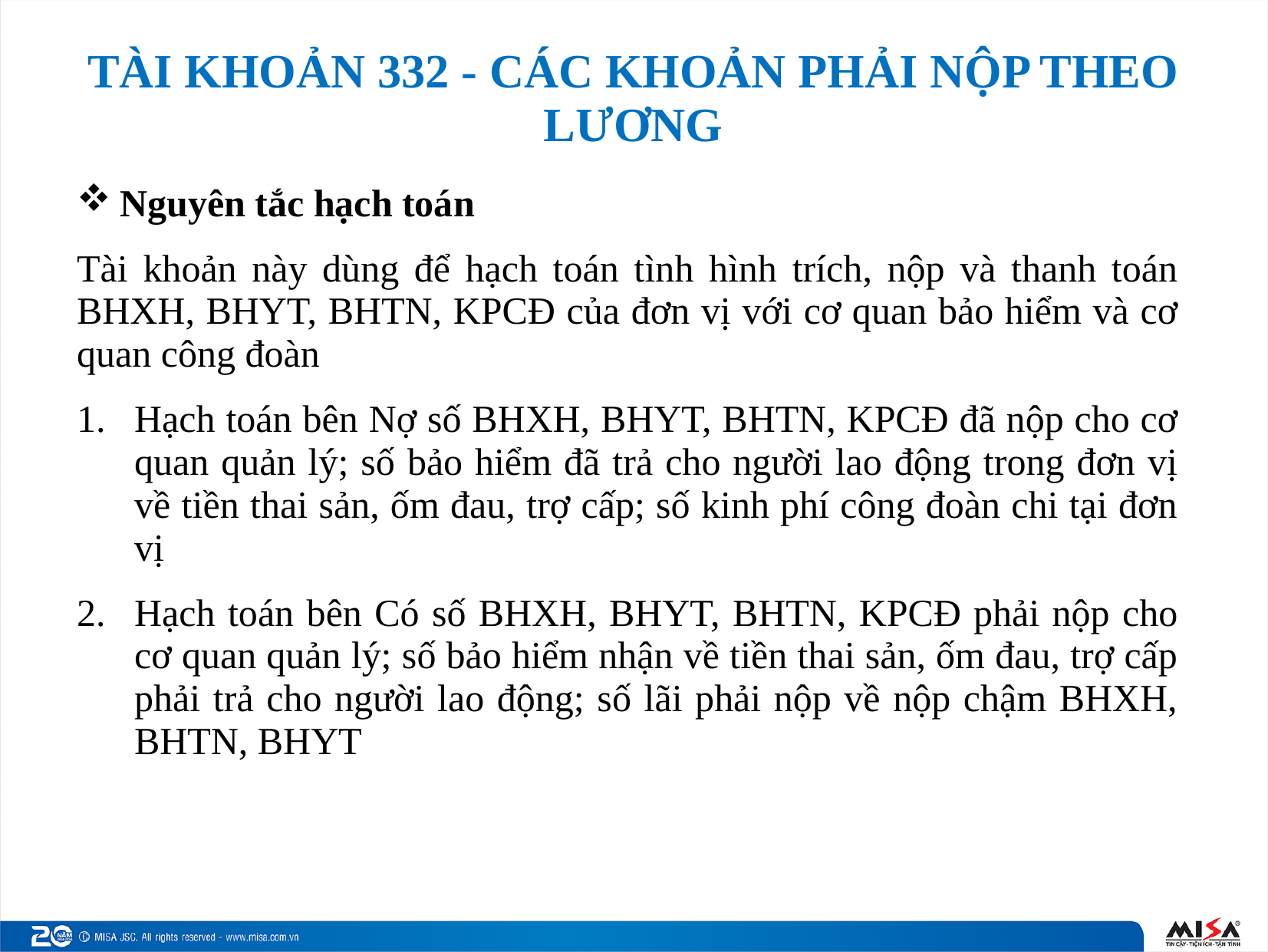

# TÀI KHOẢN 332 - CÁC KHOẢN PHẢI NỘP THEO LƯƠNG
Nguyên tắc hạch toán
Tài khoản này dùng để hạch toán tình hình trích, nộp và thanh toán BHXH, BHYT, BHTN, KPCĐ của đơn vị với cơ quan bảo hiểm và cơ quan công đoàn
Hạch toán bên Nợ số BHXH, BHYT, BHTN, KPCĐ đã nộp cho cơ quan quản lý; số bảo hiểm đã trả cho người lao động trong đơn vị về tiền thai sản, ốm đau, trợ cấp; số kinh phí công đoàn chi tại đơn vị
Hạch toán bên Có số BHXH, BHYT, BHTN, KPCĐ phải nộp cho cơ quan quản lý; số bảo hiểm nhận về tiền thai sản, ốm đau, trợ cấp phải trả cho người lao động; số lãi phải nộp về nộp chậm BHXH, BHTN, BHYT